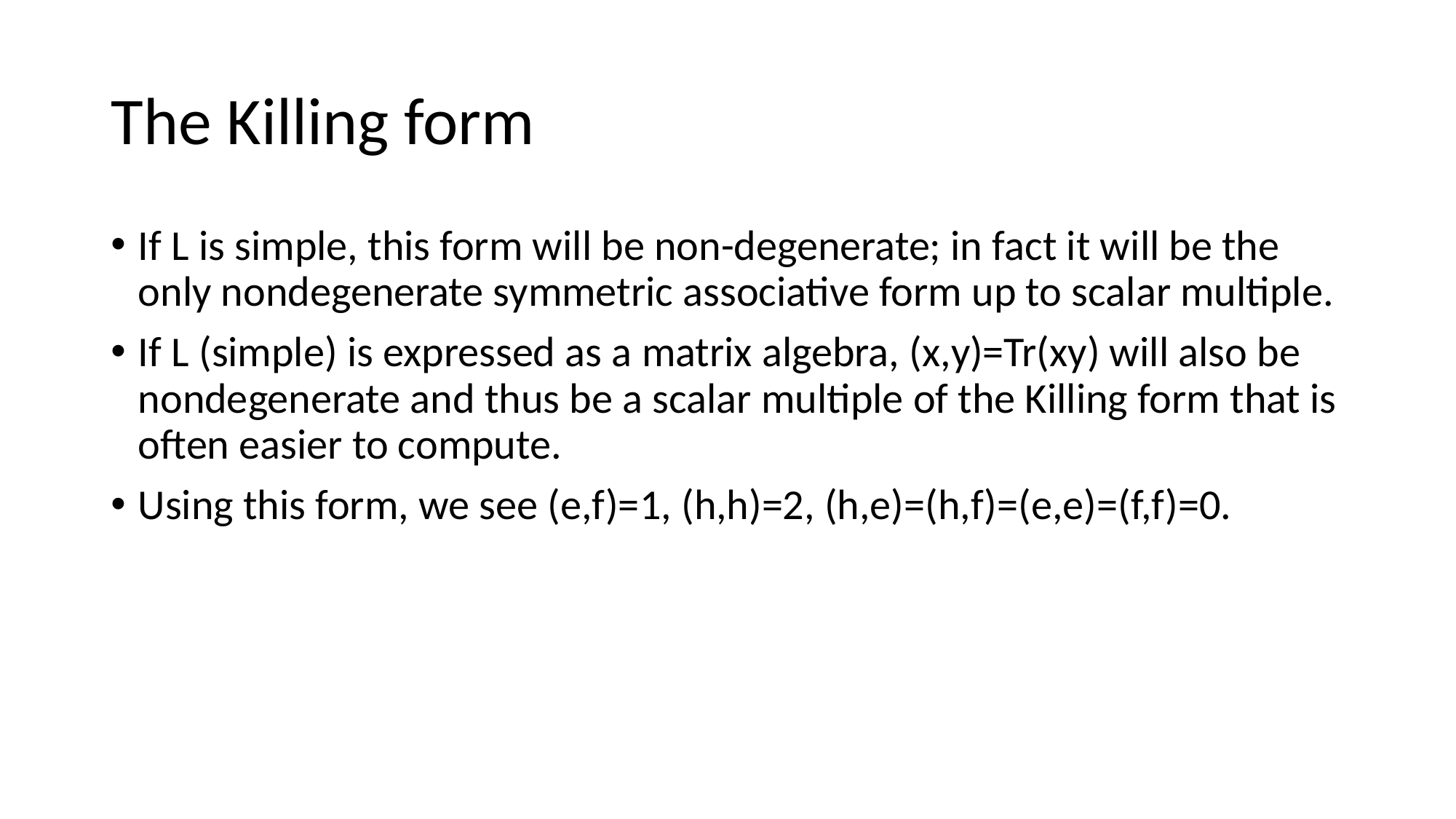

# The Killing form
If L is simple, this form will be non-degenerate; in fact it will be the only nondegenerate symmetric associative form up to scalar multiple.
If L (simple) is expressed as a matrix algebra, (x,y)=Tr(xy) will also be nondegenerate and thus be a scalar multiple of the Killing form that is often easier to compute.
Using this form, we see (e,f)=1, (h,h)=2, (h,e)=(h,f)=(e,e)=(f,f)=0.